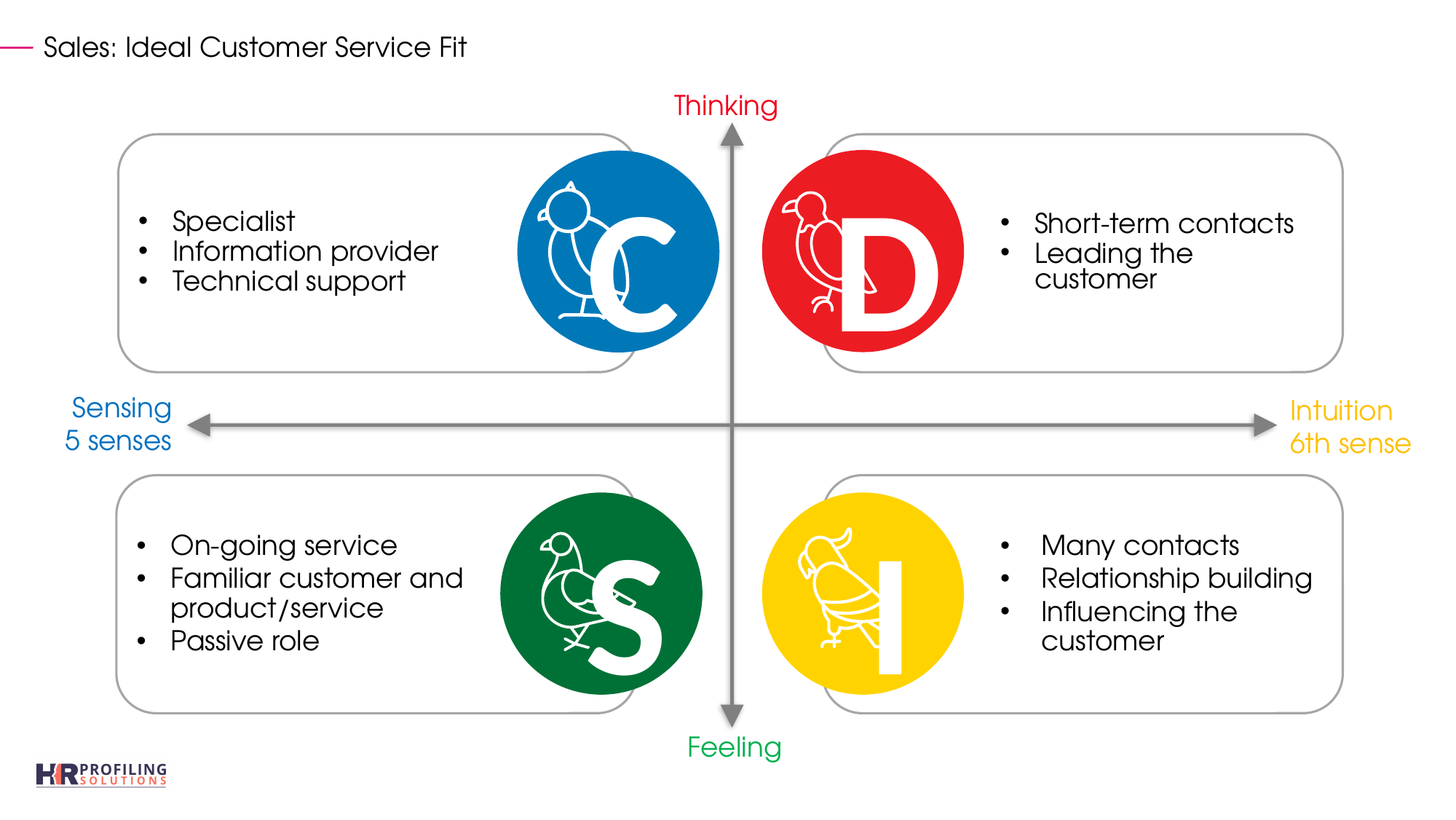

Sales: Ideal Customer Service Fit
Thinking

Specialist
Information provider
Technical support
Short-term contacts
Leading the customer

D

C

Sensing
5 senses
Intuition
6th sense
On-going service
Familiar customer and
product/service
Passive role
Many contacts
Relationship building
Influencing the customer

S

I

Feeling